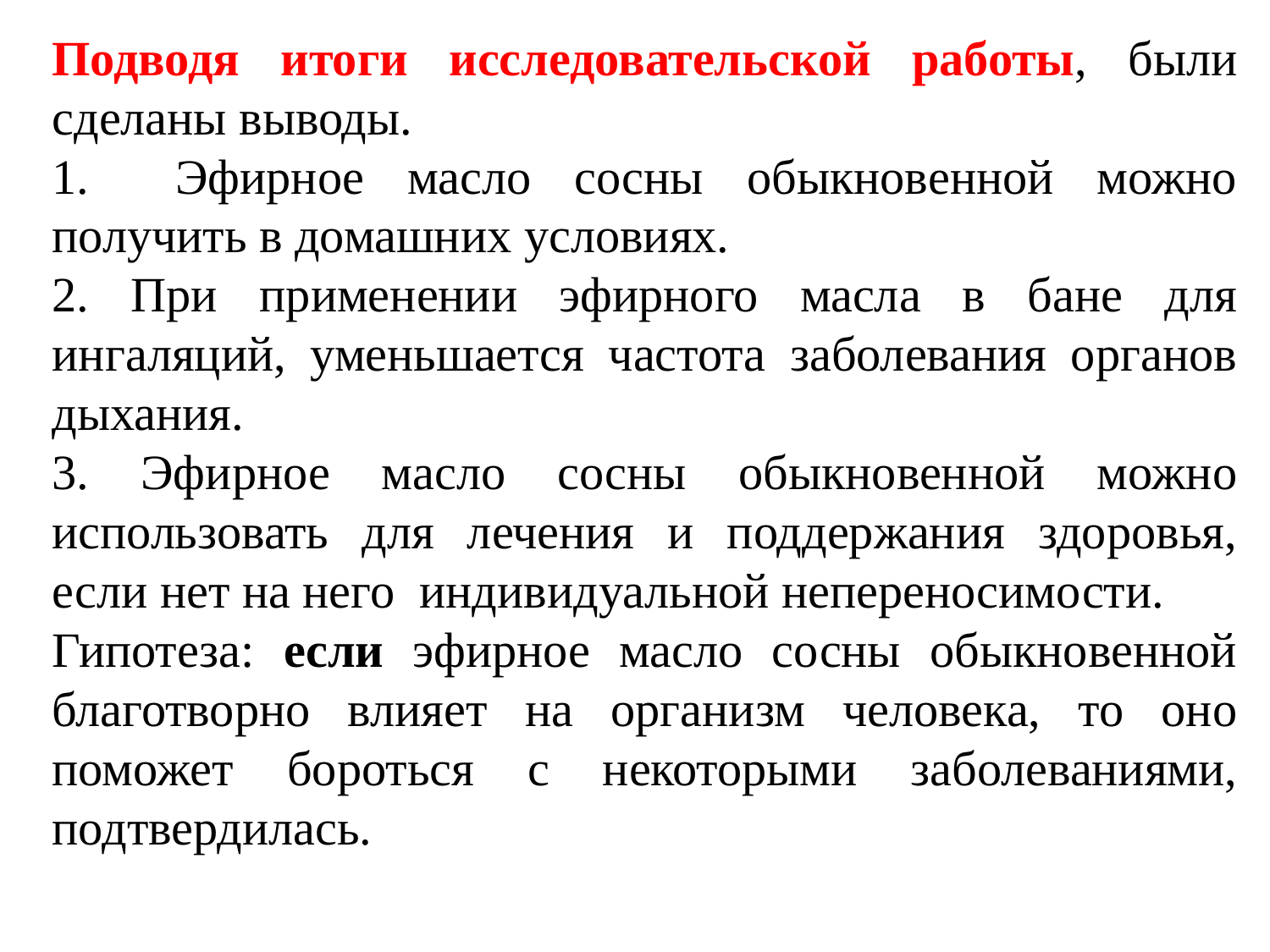

Подводя итоги исследовательской работы, были сделаны выводы.
1.  Эфирное масло сосны обыкновенной можно получить в домашних условиях.
2. При применении эфирного масла в бане для ингаляций, уменьшается частота заболевания органов дыхания.
3. Эфирное масло сосны обыкновенной можно использовать для лечения и поддержания здоровья, если нет на него  индивидуальной непереносимости.
Гипотеза: если эфирное масло сосны обыкновенной благотворно влияет на организм человека, то оно поможет бороться с некоторыми заболеваниями, подтвердилась.
#